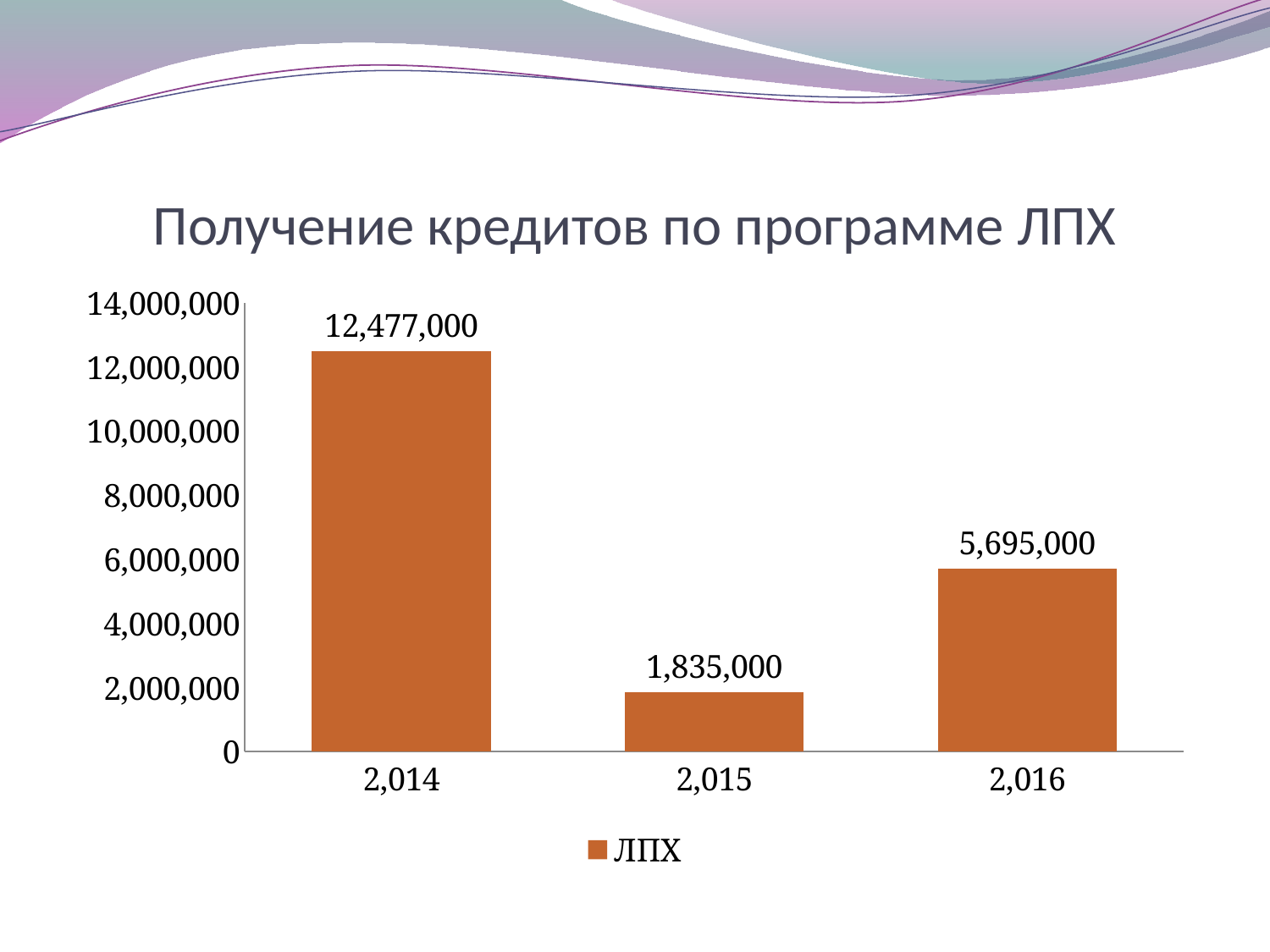

# Получение кредитов по программе ЛПХ

### Chart

| Category | ЛПХ |
|---|---|
| 2014 | 12477000.0 |
| 2015 | 1835000.0 |
| 2016 | 5695000.0 |